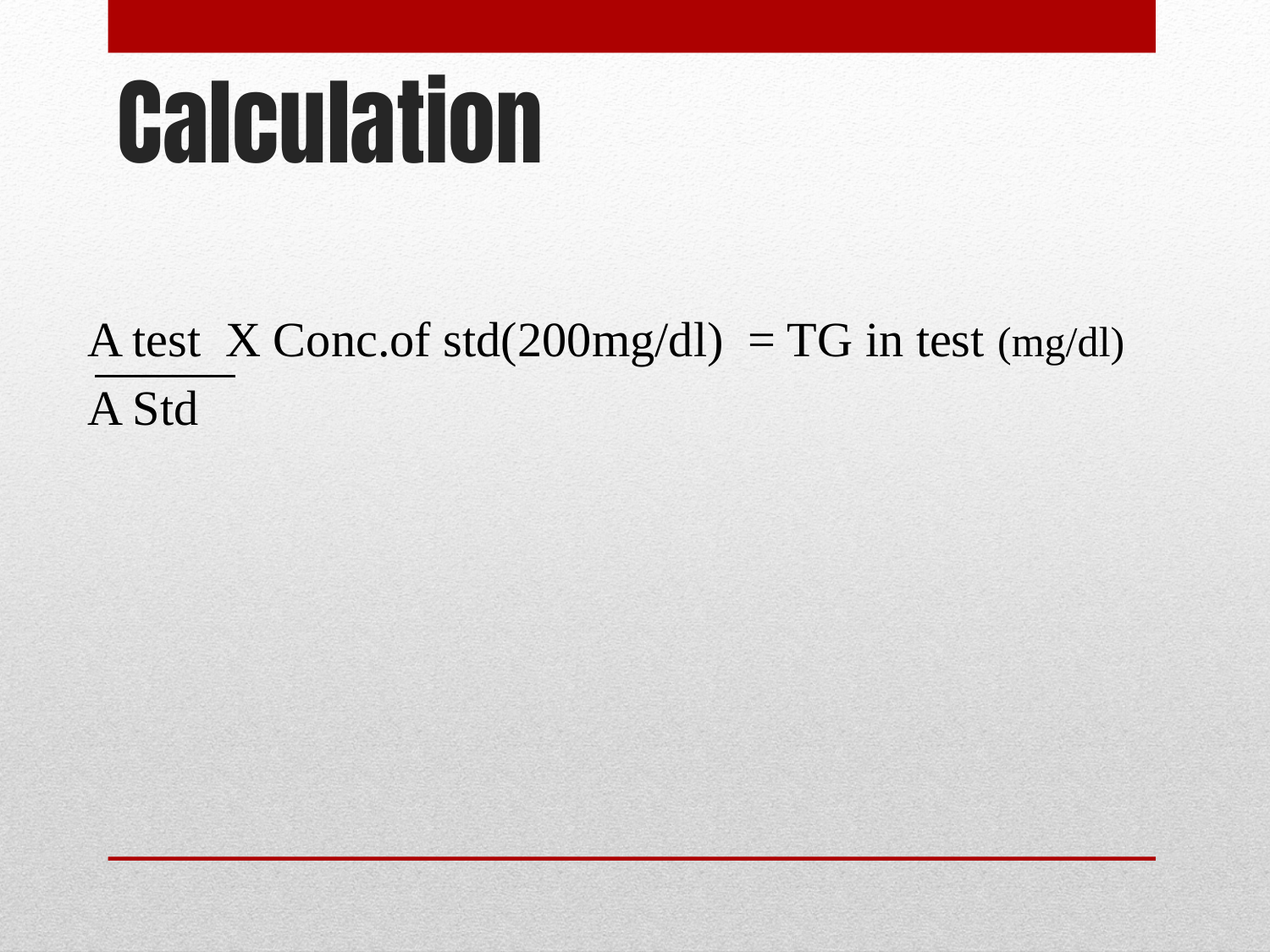

# Calculation
A test  X Conc.of std(200mg/dl)  = TG in test (mg/dl)
A Std